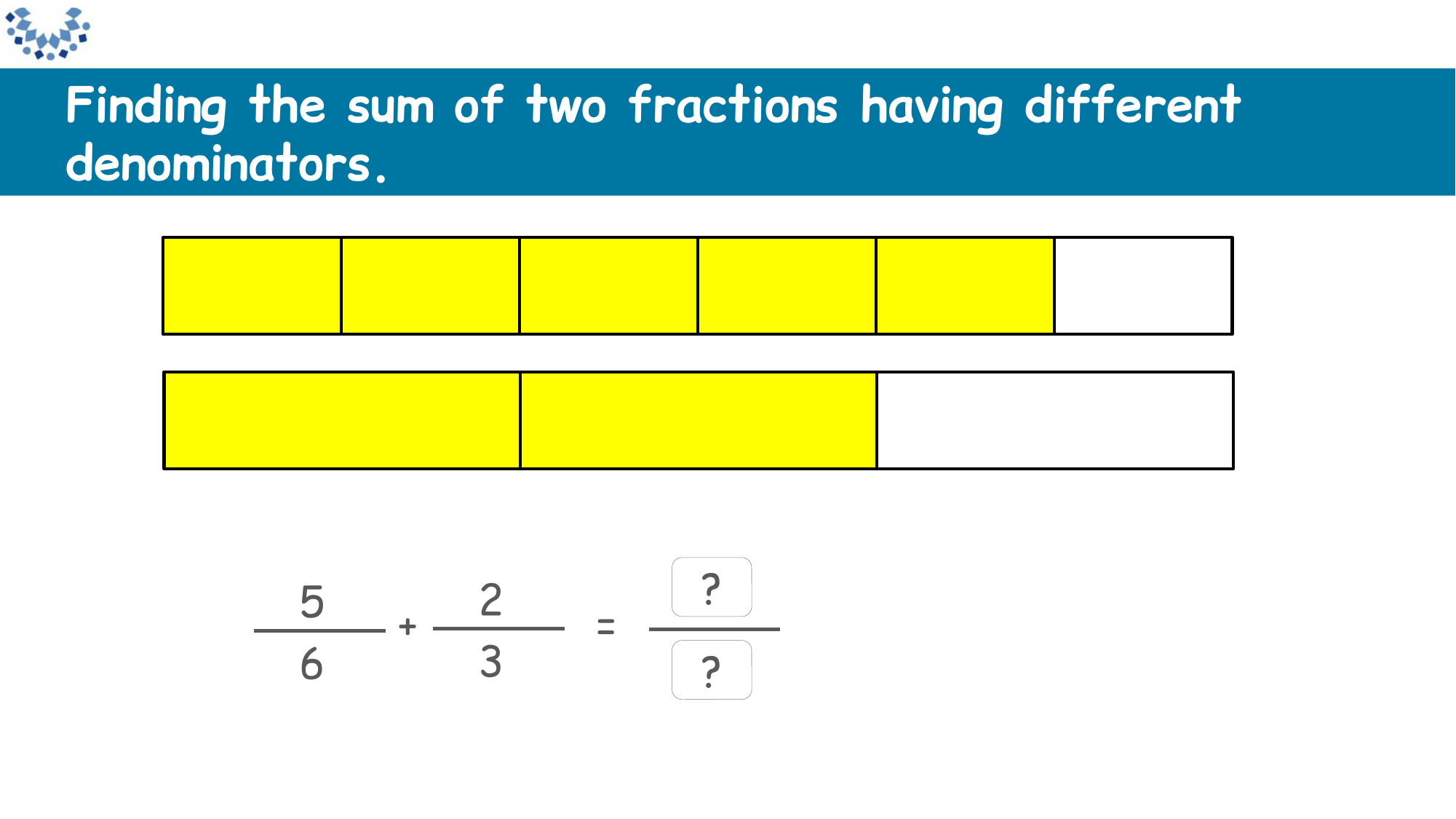

Finding the sum of two fractions having different denominators.

?
?
2
3
5
6
+
=